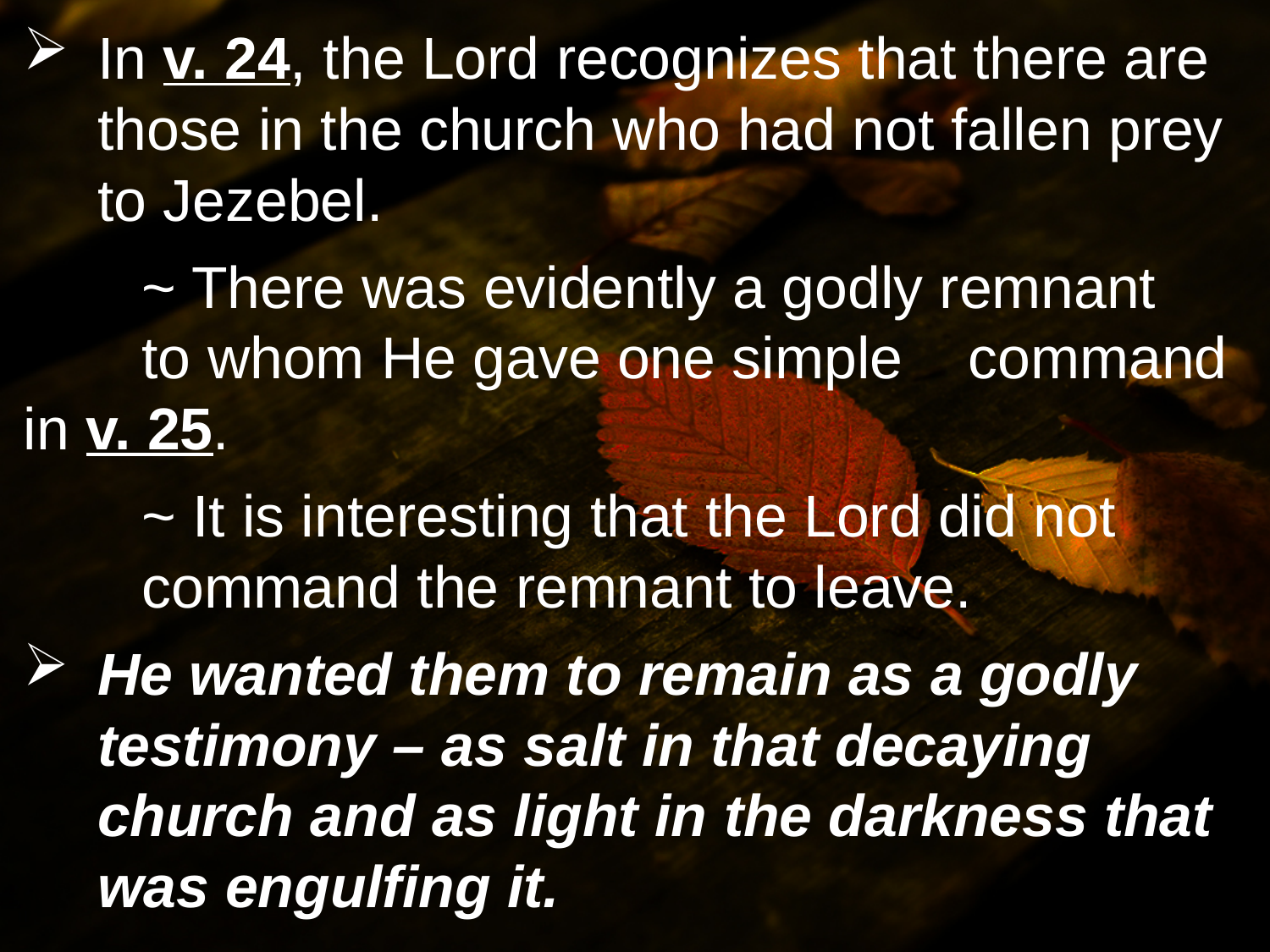

In v. 24, the Lord recognizes that there are those in the church who had not fallen prey to Jezebel.
	~ There was evidently a godly remnant 		to whom He gave one simple 				command in v. 25.
	~ It is interesting that the Lord did not 		command the remnant to leave.
He wanted them to remain as a godly testimony – as salt in that decaying church and as light in the darkness that was engulfing it.